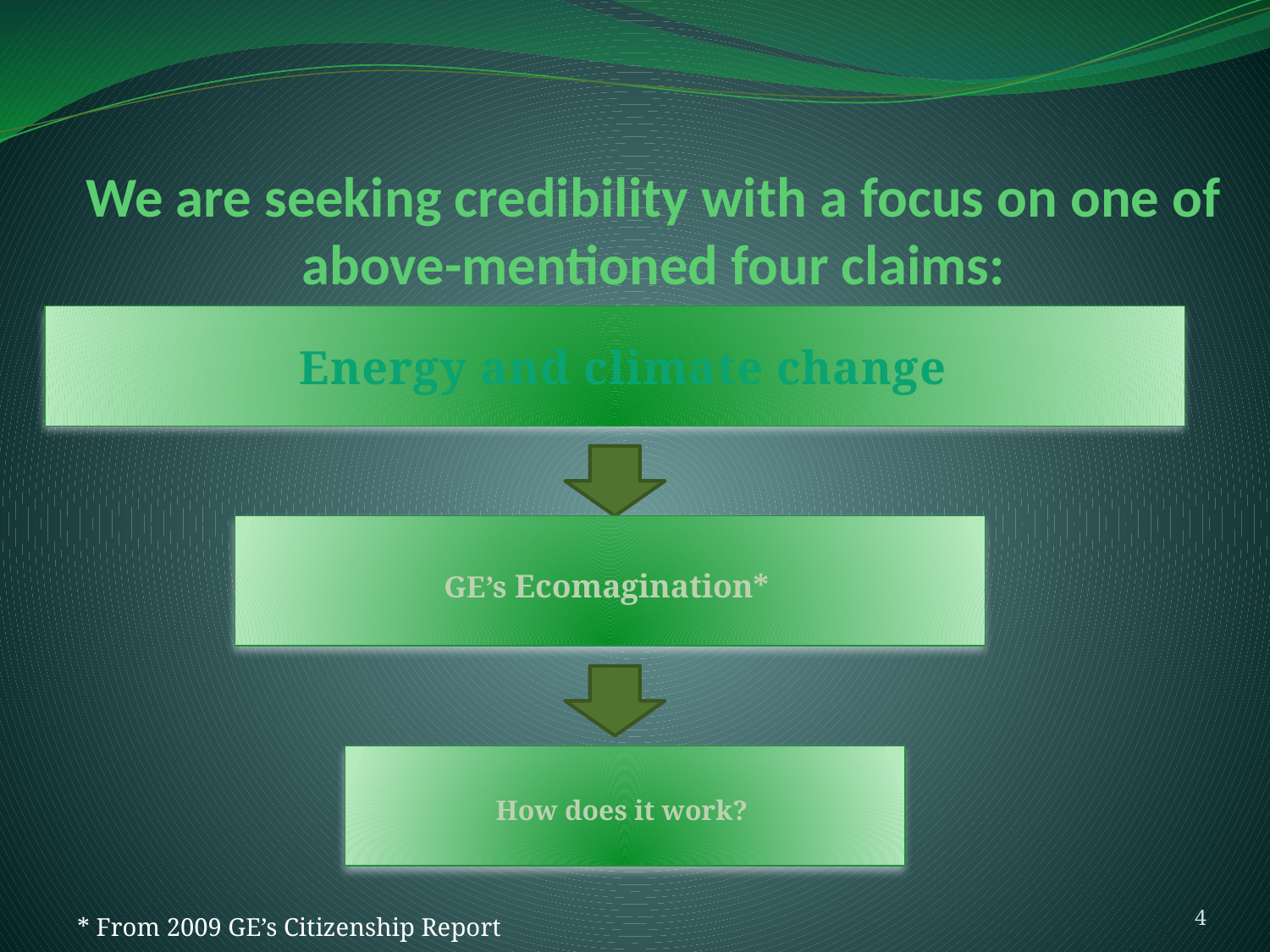

# We are seeking credibility with a focus on one of above-mentioned four claims:
  Energy and climate change

GE’s Ecomagination*

How does it work?
4
* From 2009 GE’s Citizenship Report